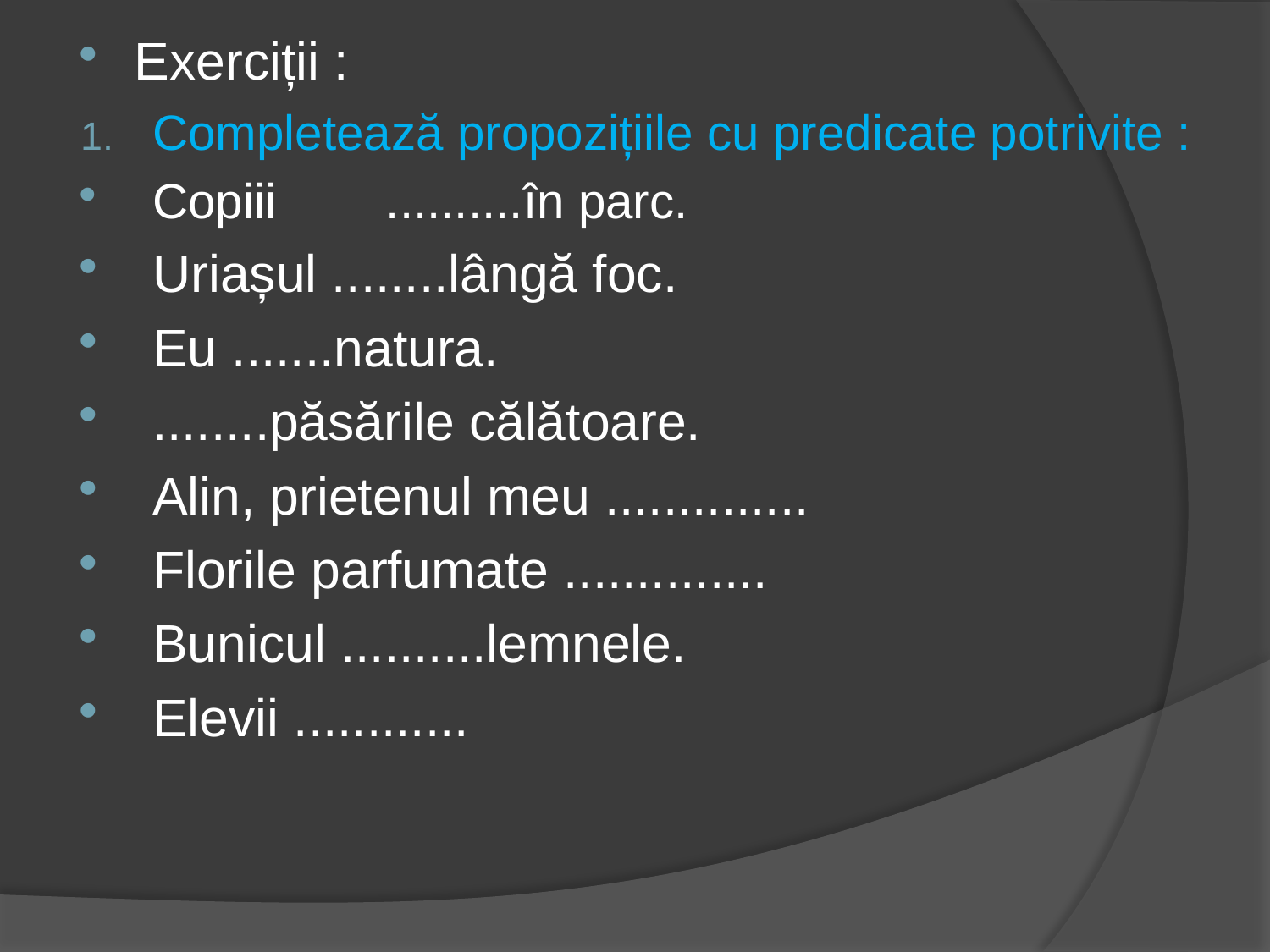

Exerciții :
Completează propozițiile cu predicate potrivite :
Copiii        ..........în parc.
Uriașul ........lângă foc.
Eu .......natura.
........păsările călătoare.
Alin, prietenul meu ..............
Florile parfumate ..............
Bunicul ..........lemnele.
Elevii ............